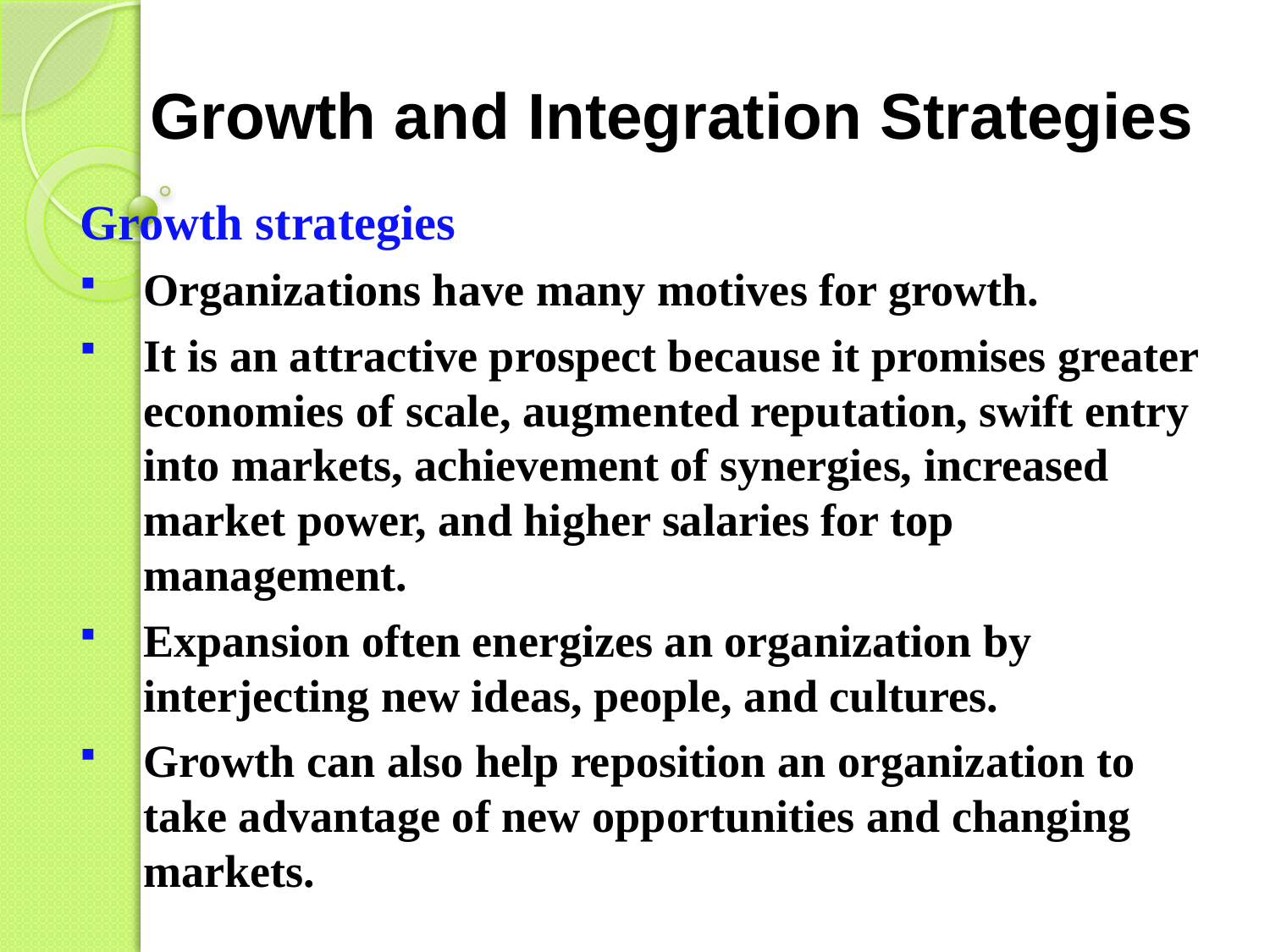

# Growth and Integration Strategies
Growth strategies
Organizations have many motives for growth.
It is an attractive prospect because it promises greater economies of scale, augmented reputation, swift entry into markets, achievement of synergies, increased market power, and higher salaries for top management.
Expansion often energizes an organization by interjecting new ideas, people, and cultures.
Growth can also help reposition an organization to take advantage of new opportunities and changing markets.